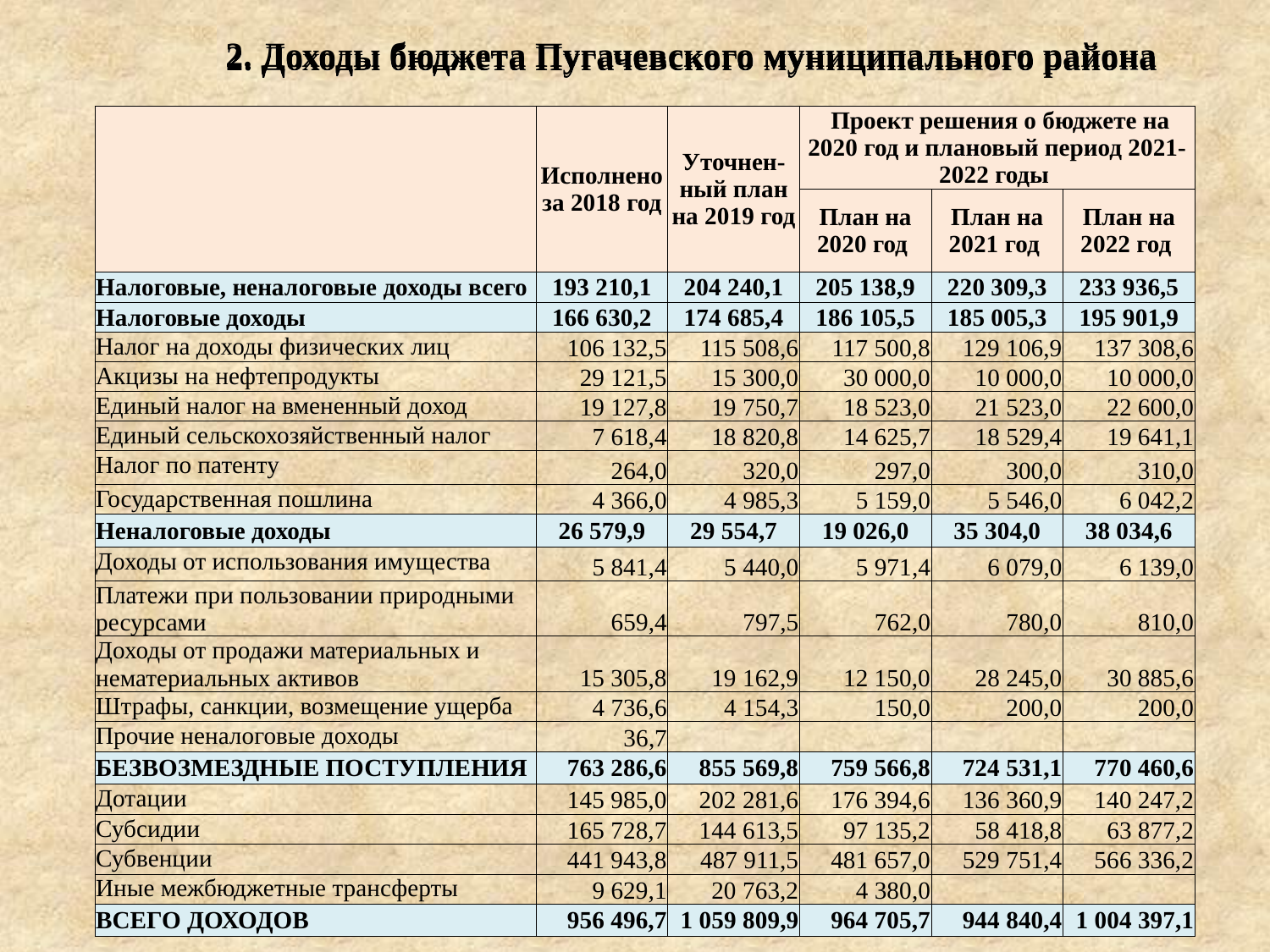

2. Доходы бюджета Пугачевского муниципального района
|  | Исполнено за 2018 год | Уточнен-ный план на 2019 год | Проект решения о бюджете на 2020 год и плановый период 2021-2022 годы |  |  |
| --- | --- | --- | --- | --- | --- |
|  |  |  | План на 2020 год | План на 2021 год | План на 2022 год |
| Налоговые, неналоговые доходы всего | 193 210,1 | 204 240,1 | 205 138,9 | 220 309,3 | 233 936,5 |
| Налоговые доходы | 166 630,2 | 174 685,4 | 186 105,5 | 185 005,3 | 195 901,9 |
| Налог на доходы физических лиц | 106 132,5 | 115 508,6 | 117 500,8 | 129 106,9 | 137 308,6 |
| Акцизы на нефтепродукты | 29 121,5 | 15 300,0 | 30 000,0 | 10 000,0 | 10 000,0 |
| Единый налог на вмененный доход | 19 127,8 | 19 750,7 | 18 523,0 | 21 523,0 | 22 600,0 |
| Единый сельскохозяйственный налог | 7 618,4 | 18 820,8 | 14 625,7 | 18 529,4 | 19 641,1 |
| Налог по патенту | 264,0 | 320,0 | 297,0 | 300,0 | 310,0 |
| Государственная пошлина | 4 366,0 | 4 985,3 | 5 159,0 | 5 546,0 | 6 042,2 |
| Неналоговые доходы | 26 579,9 | 29 554,7 | 19 026,0 | 35 304,0 | 38 034,6 |
| Доходы от использования имущества | 5 841,4 | 5 440,0 | 5 971,4 | 6 079,0 | 6 139,0 |
| Платежи при пользовании природными ресурсами | 659,4 | 797,5 | 762,0 | 780,0 | 810,0 |
| Доходы от продажи материальных и нематериальных активов | 15 305,8 | 19 162,9 | 12 150,0 | 28 245,0 | 30 885,6 |
| Штрафы, санкции, возмещение ущерба | 4 736,6 | 4 154,3 | 150,0 | 200,0 | 200,0 |
| Прочие неналоговые доходы | 36,7 |  |  |  |  |
| БЕЗВОЗМЕЗДНЫЕ ПОСТУПЛЕНИЯ | 763 286,6 | 855 569,8 | 759 566,8 | 724 531,1 | 770 460,6 |
| Дотации | 145 985,0 | 202 281,6 | 176 394,6 | 136 360,9 | 140 247,2 |
| Субсидии | 165 728,7 | 144 613,5 | 97 135,2 | 58 418,8 | 63 877,2 |
| Субвенции | 441 943,8 | 487 911,5 | 481 657,0 | 529 751,4 | 566 336,2 |
| Иные межбюджетные трансферты | 9 629,1 | 20 763,2 | 4 380,0 |  |  |
| ВСЕГО ДОХОДОВ | 956 496,7 | 1 059 809,9 | 964 705,7 | 944 840,4 | 1 004 397,1 |